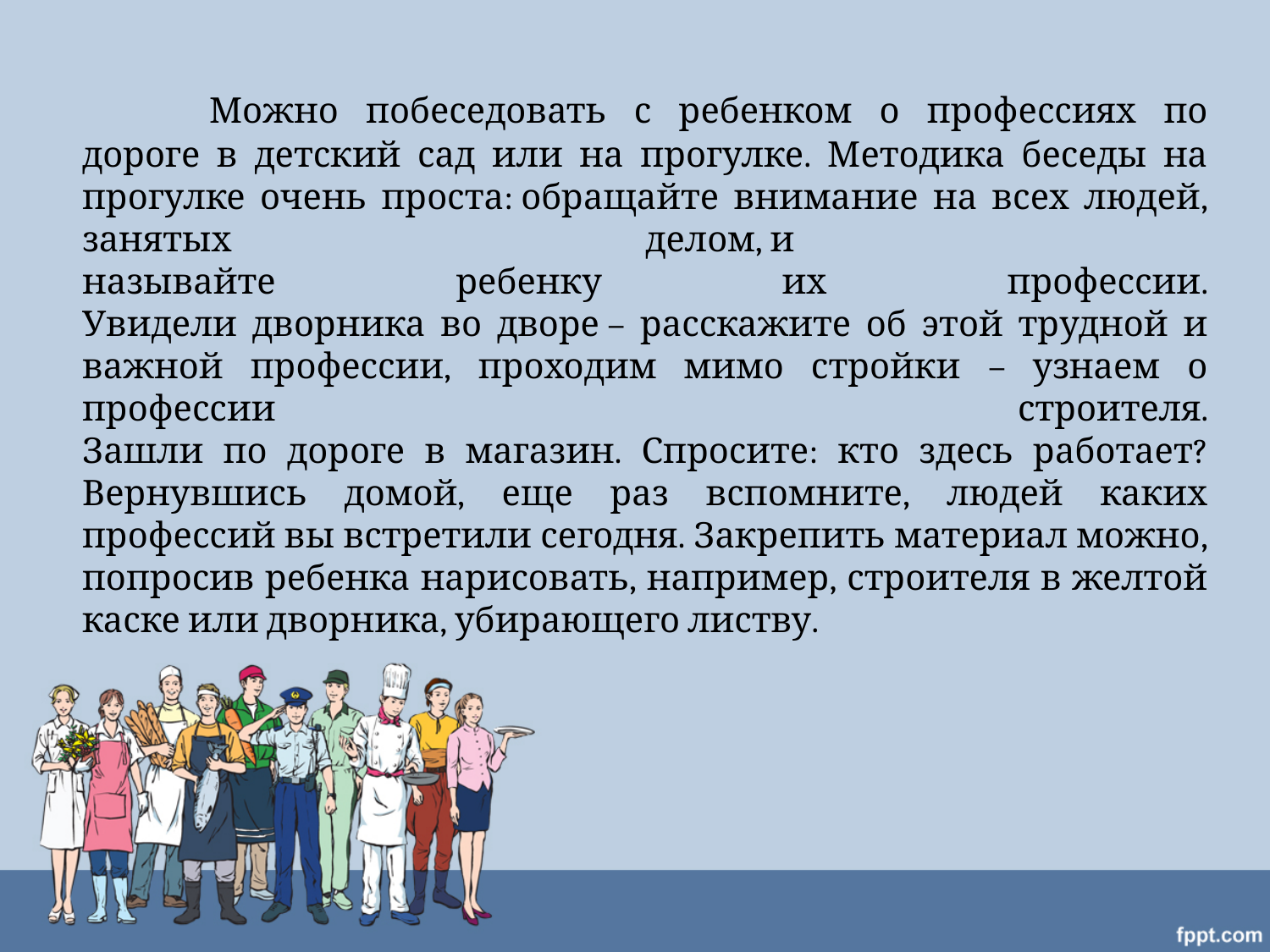

# Можно побеседовать с ребенком о профессиях по дороге в детский сад или на прогулке. Методика беседы на прогулке очень проста: обращайте внимание на всех людей, занятых делом, и называйте ребенку их профессии. Увидели дворника во дворе – расскажите об этой трудной и важной профессии, проходим мимо стройки – узнаем о профессии строителя. Зашли по дороге в магазин. Спросите: кто здесь работает? Вернувшись домой, еще раз вспомните, людей каких профессий вы встретили сегодня. Закрепить материал можно, попросив ребенка нарисовать, например, строителя в желтой каске или дворника, убирающего листву.